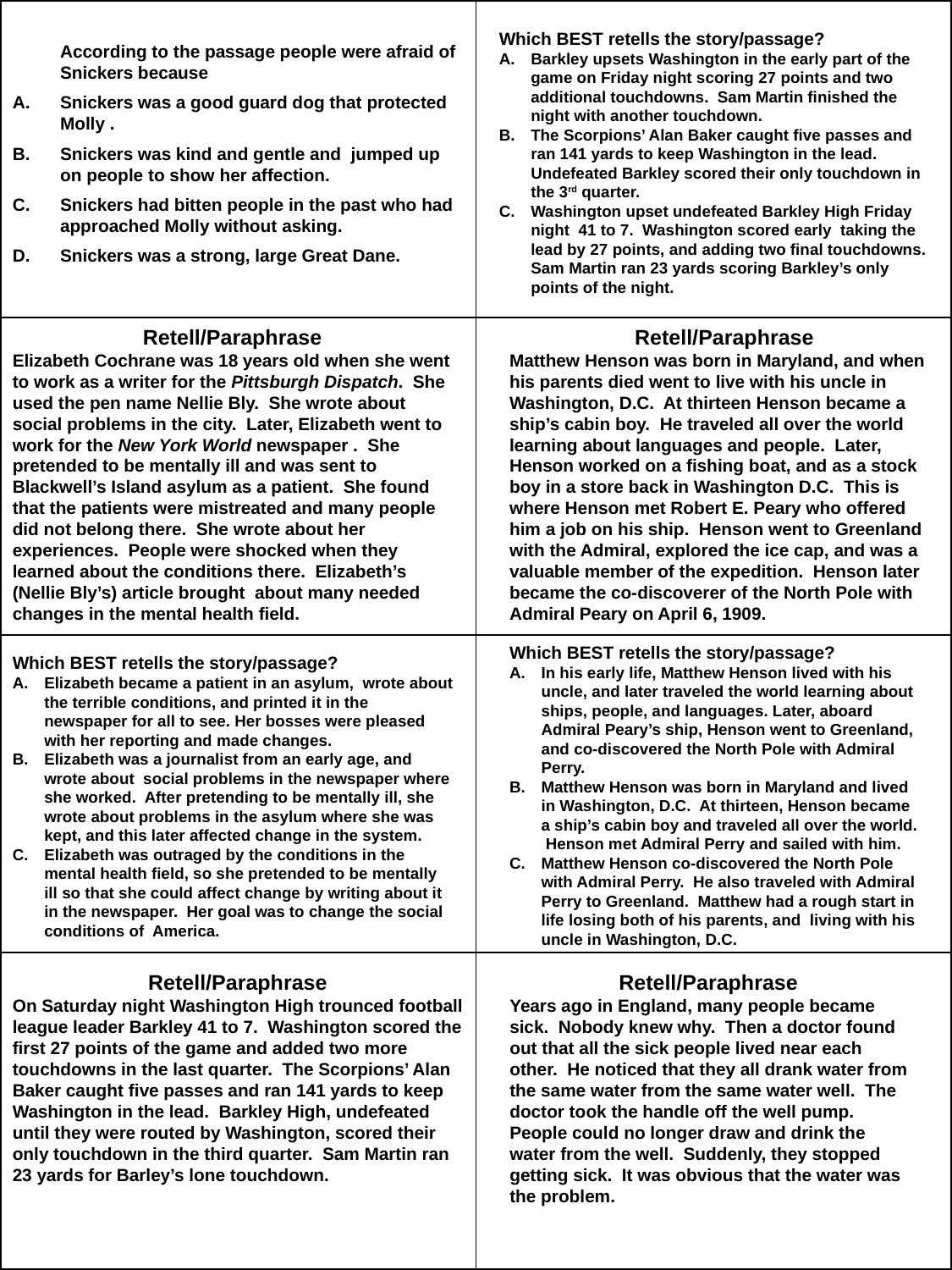

|  |  |
| --- | --- |
|  |  |
|  |  |
|  |  |

	According to the passage people were afraid of Snickers because
Snickers was a good guard dog that protected Molly .
Snickers was kind and gentle and  jumped up on people to show her affection.
Snickers had bitten people in the past who had approached Molly without asking.
Snickers was a strong, large Great Dane.

Which BEST retells the story/passage?
Barkley upsets Washington in the early part of the game on Friday night scoring 27 points and two additional touchdowns.  Sam Martin finished the night with another touchdown.
The Scorpions’ Alan Baker caught five passes and ran 141 yards to keep Washington in the lead.  Undefeated Barkley scored their only touchdown in the 3rd quarter.
Washington upset undefeated Barkley High Friday night  41 to 7.  Washington scored early  taking the lead by 27 points, and adding two final touchdowns.  Sam Martin ran 23 yards scoring Barkley’s only points of the night.

Retell/Paraphrase
Elizabeth Cochrane was 18 years old when she went to work as a writer for the Pittsburgh Dispatch.  She used the pen name Nellie Bly.  She wrote about social problems in the city.  Later, Elizabeth went to work for the New York World newspaper .  She pretended to be mentally ill and was sent to Blackwell’s Island asylum as a patient.  She found that the patients were mistreated and many people did not belong there.  She wrote about her experiences.  People were shocked when they learned about the conditions there.  Elizabeth’s (Nellie Bly’s) article brought  about many needed changes in the mental health field.
Retell/Paraphrase
Matthew Henson was born in Maryland, and when his parents died went to live with his uncle in Washington, D.C.  At thirteen Henson became a ship’s cabin boy.  He traveled all over the world learning about languages and people.  Later, Henson worked on a fishing boat, and as a stock boy in a store back in Washington D.C.  This is where Henson met Robert E. Peary who offered him a job on his ship.  Henson went to Greenland with the Admiral, explored the ice cap, and was a valuable member of the expedition.  Henson later became the co-discoverer of the North Pole with Admiral Peary on April 6, 1909.

Which BEST retells the story/passage?
In his early life, Matthew Henson lived with his uncle, and later traveled the world learning about ships, people, and languages. Later, aboard Admiral Peary’s ship, Henson went to Greenland, and co-discovered the North Pole with Admiral Perry.
Matthew Henson was born in Maryland and lived in Washington, D.C.  At thirteen, Henson became a ship’s cabin boy and traveled all over the world.  Henson met Admiral Perry and sailed with him.
Matthew Henson co-discovered the North Pole with Admiral Perry.  He also traveled with Admiral Perry to Greenland.  Matthew had a rough start in life losing both of his parents, and  living with his uncle in Washington, D.C.

Which BEST retells the story/passage?
Elizabeth became a patient in an asylum,  wrote about the terrible conditions, and printed it in the newspaper for all to see. Her bosses were pleased with her reporting and made changes.
Elizabeth was a journalist from an early age, and wrote about  social problems in the newspaper where she worked.  After pretending to be mentally ill, she wrote about problems in the asylum where she was kept, and this later affected change in the system.
Elizabeth was outraged by the conditions in the mental health field, so she pretended to be mentally ill so that she could affect change by writing about it in the newspaper.  Her goal was to change the social conditions of  America.
Retell/Paraphrase
On Saturday night Washington High trounced football league leader Barkley 41 to 7.  Washington scored the first 27 points of the game and added two more touchdowns in the last quarter.  The Scorpions’ Alan Baker caught five passes and ran 141 yards to keep Washington in the lead.  Barkley High, undefeated until they were routed by Washington, scored their only touchdown in the third quarter.  Sam Martin ran 23 yards for Barley’s lone touchdown.
Retell/Paraphrase
Years ago in England, many people became sick.  Nobody knew why.  Then a doctor found out that all the sick people lived near each other.  He noticed that they all drank water from the same water from the same water well.  The doctor took the handle off the well pump.  People could no longer draw and drink the water from the well.  Suddenly, they stopped getting sick.  It was obvious that the water was the problem.